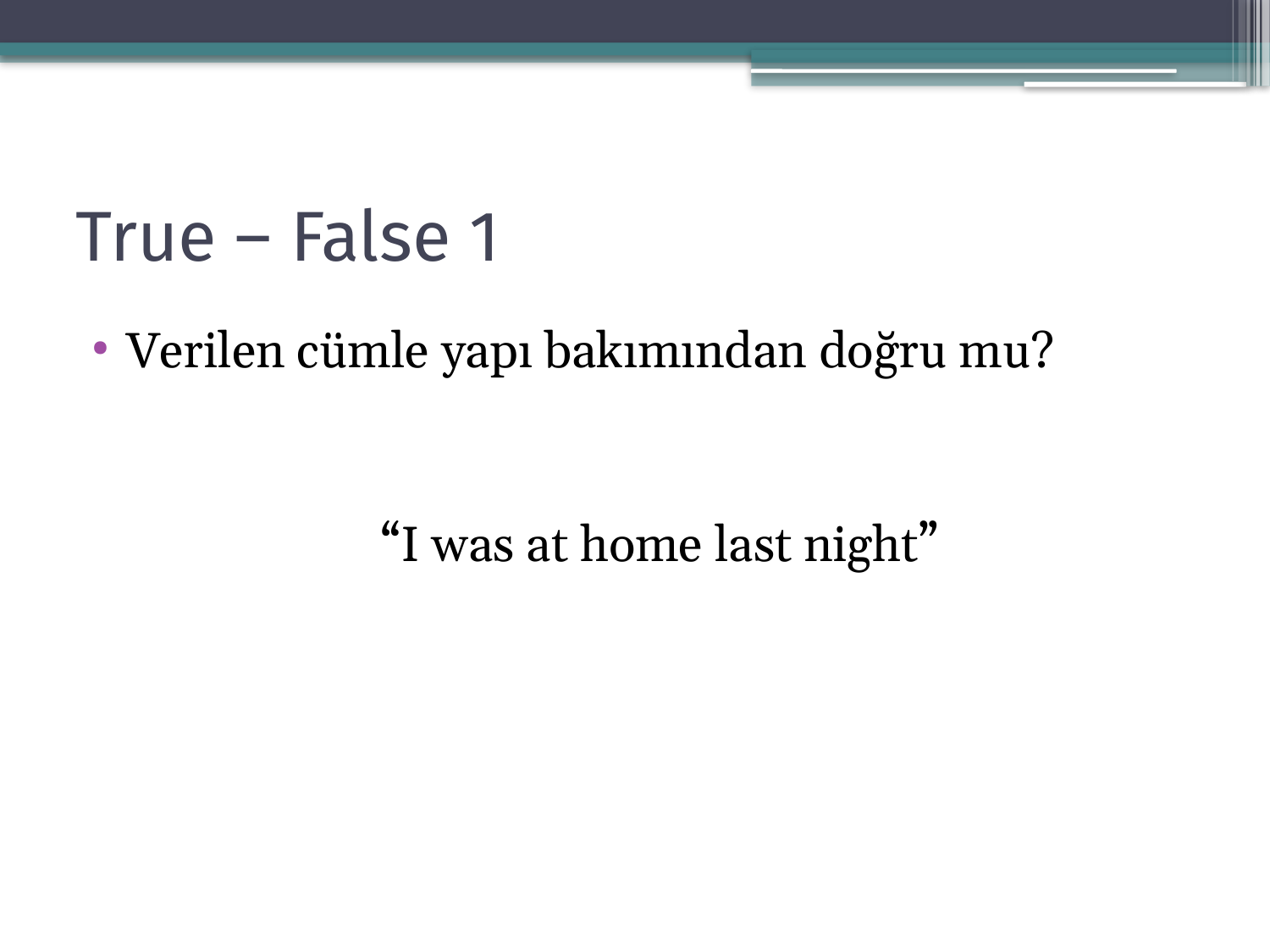

# True – False 1
Verilen cümle yapı bakımından doğru mu?

			“I was at home last night”